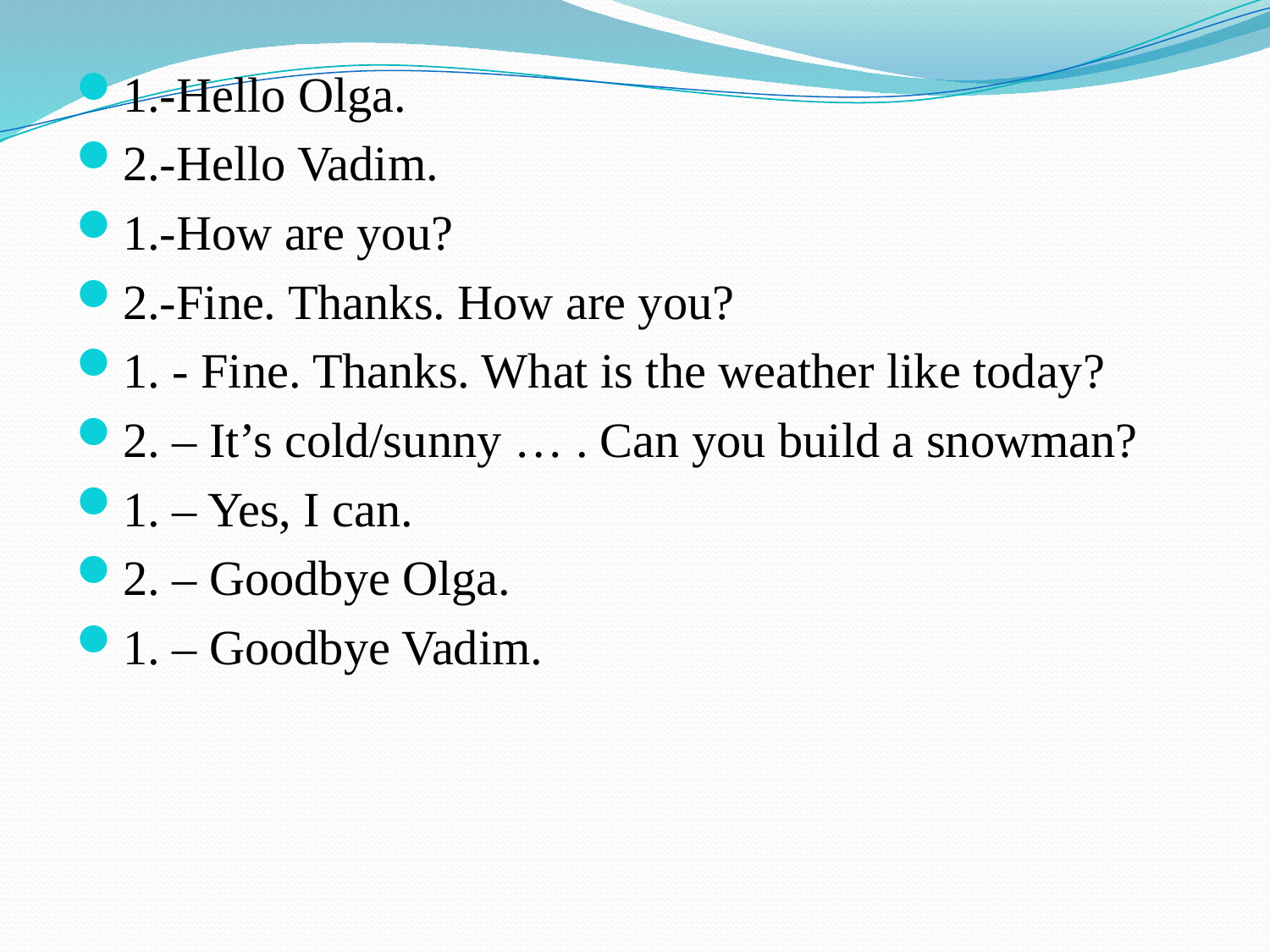

1.-Hello Olga.
2.-Hello Vadim.
1.-How are you?
2.-Fine. Thanks. How are you?
1. - Fine. Thanks. What is the weather like today?
2. – It’s cold/sunny … . Can you build a snowman?
1. – Yes, I can.
2. – Goodbye Olga.
1. – Goodbye Vadim.

#